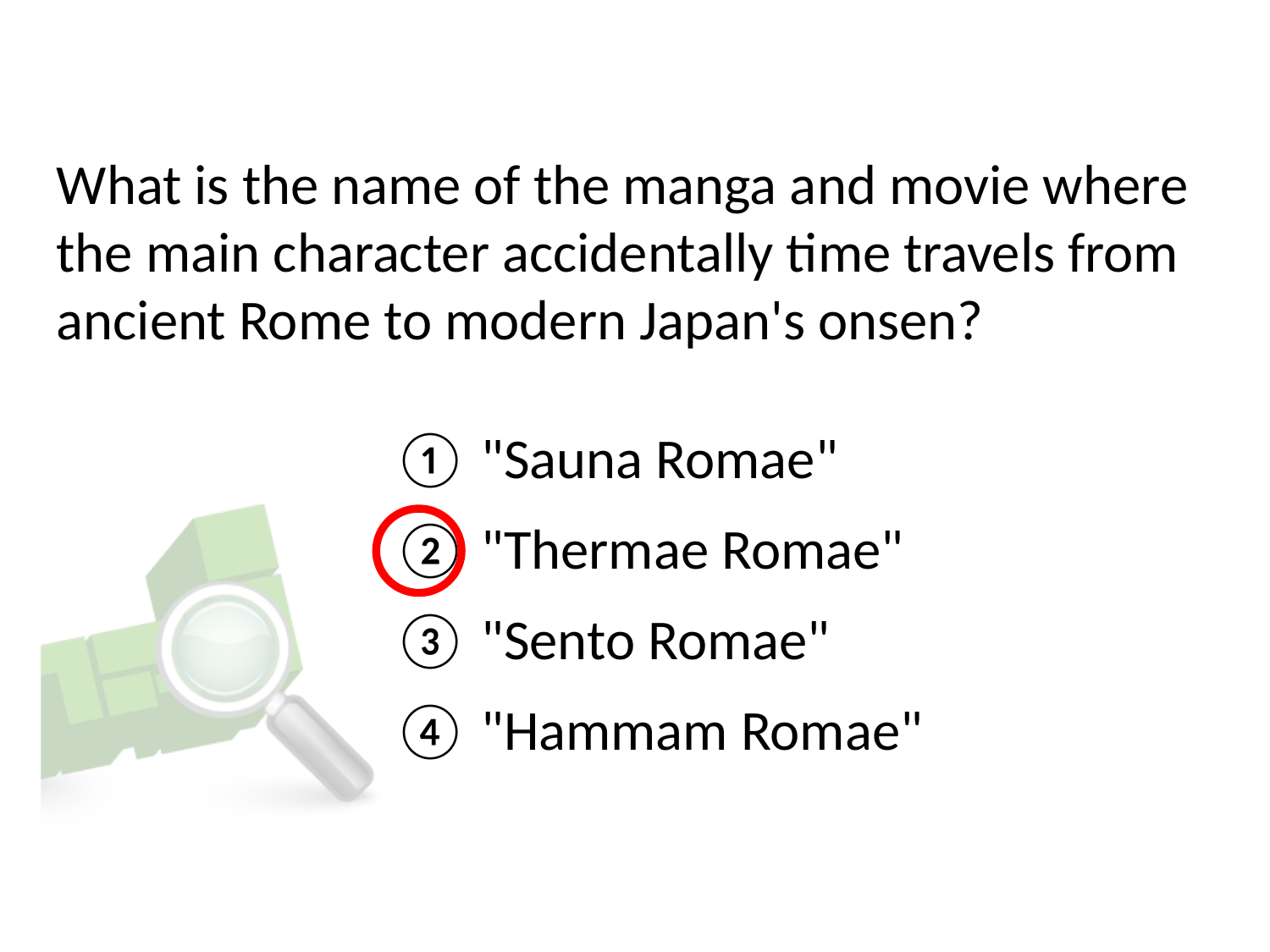

# What is the name of the manga and movie where the main character accidentally time travels from ancient Rome to modern Japan's onsen?
① "Sauna Romae"
② "Thermae Romae"
③ "Sento Romae"
④ "Hammam Romae"